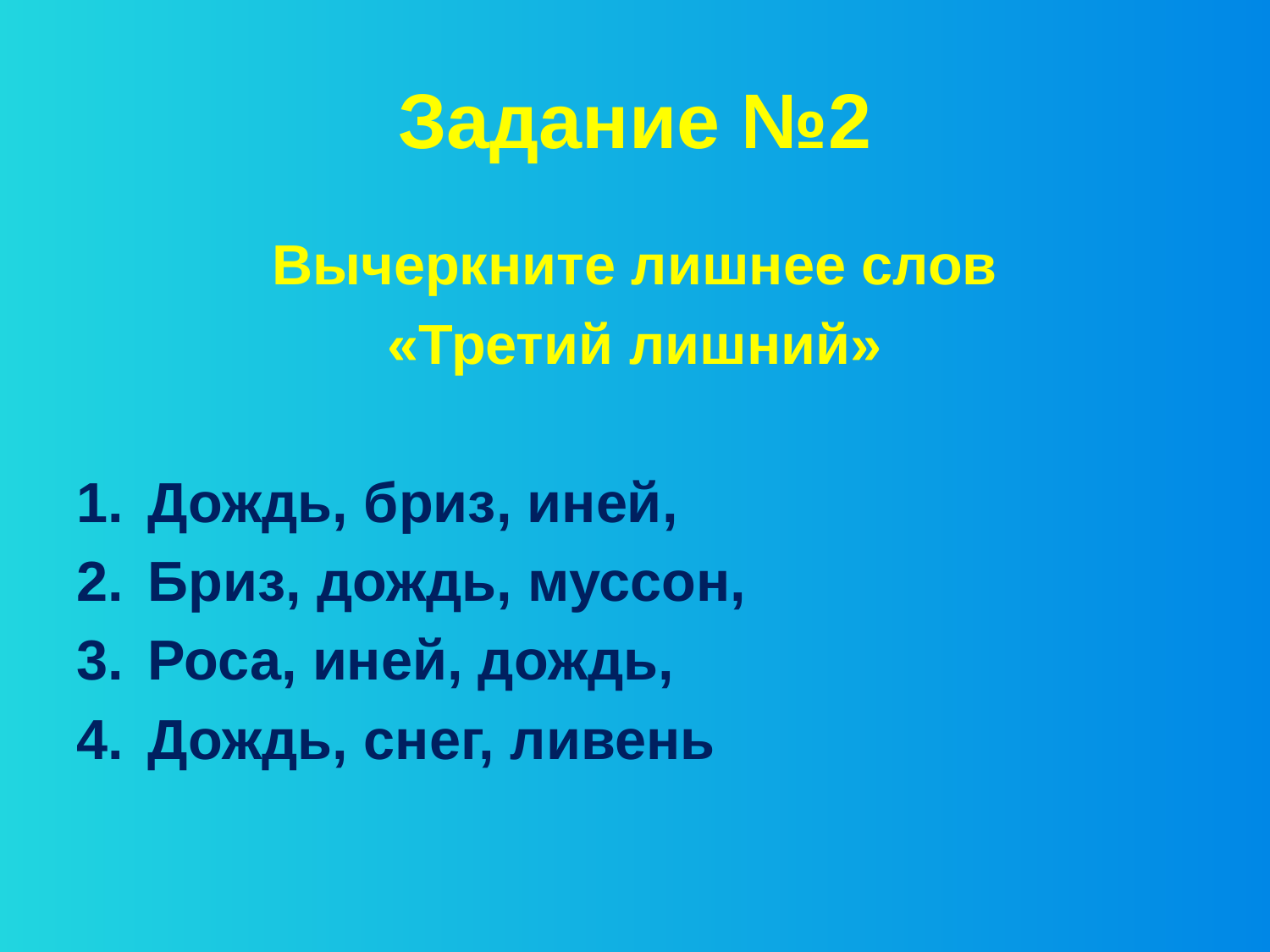

# Задание №2
Вычеркните лишнее слов
«Третий лишний»

Дождь, бриз, иней,
Бриз, дождь, муссон,
Роса, иней, дождь,
Дождь, снег, ливень